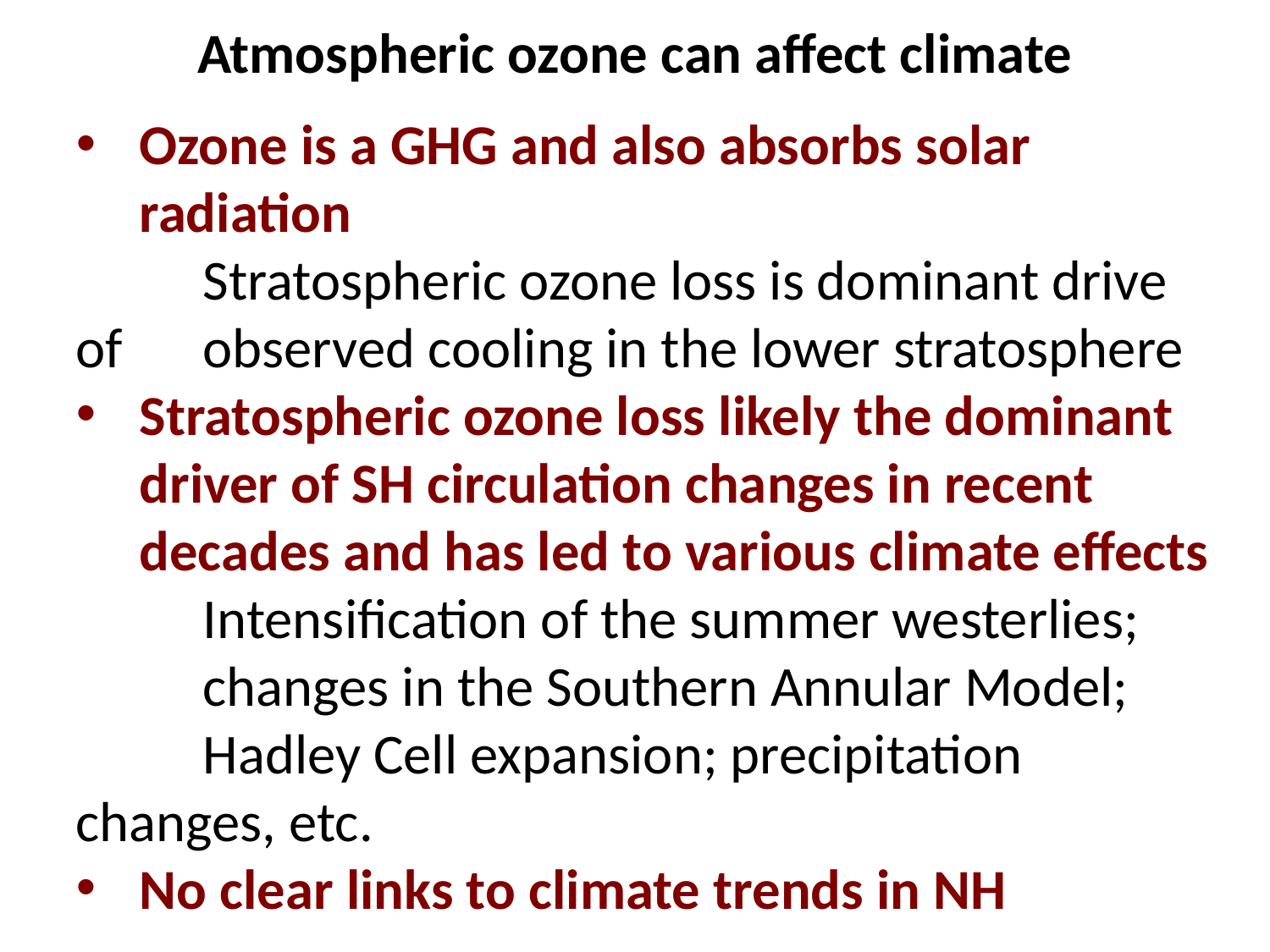

# Atmospheric ozone can affect climate
Ozone is a GHG and also absorbs solar radiation
	Stratospheric ozone loss is dominant drive of 	observed cooling in the lower stratosphere
Stratospheric ozone loss likely the dominant driver of SH circulation changes in recent decades and has led to various climate effects
	Intensification of the summer westerlies; 	changes in the Southern Annular Model; 	Hadley Cell expansion; precipitation 	changes, etc.
No clear links to climate trends in NH